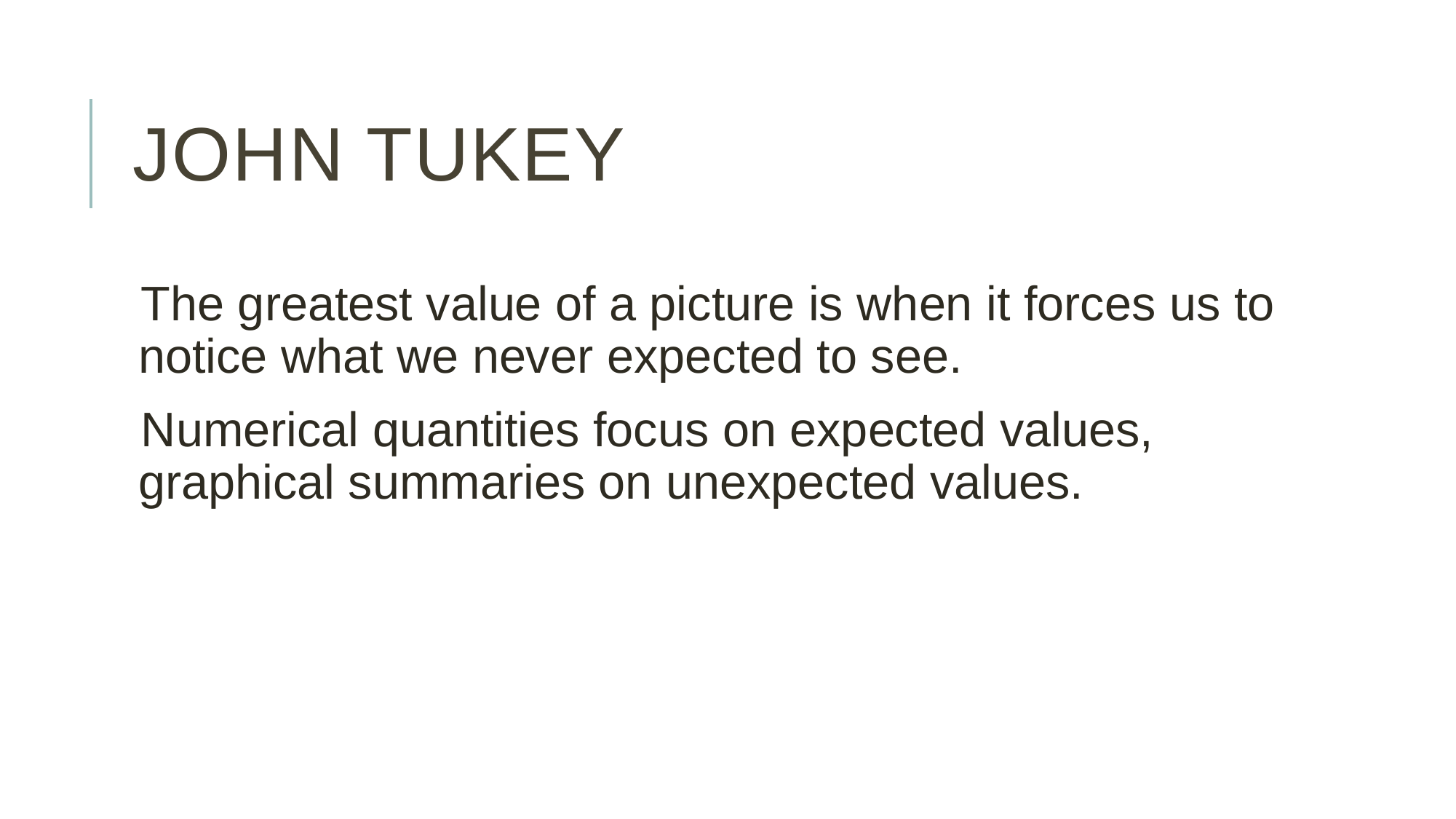

# John Tukey
The greatest value of a picture is when it forces us to notice what we never expected to see.
Numerical quantities focus on expected values, graphical summaries on unexpected values.